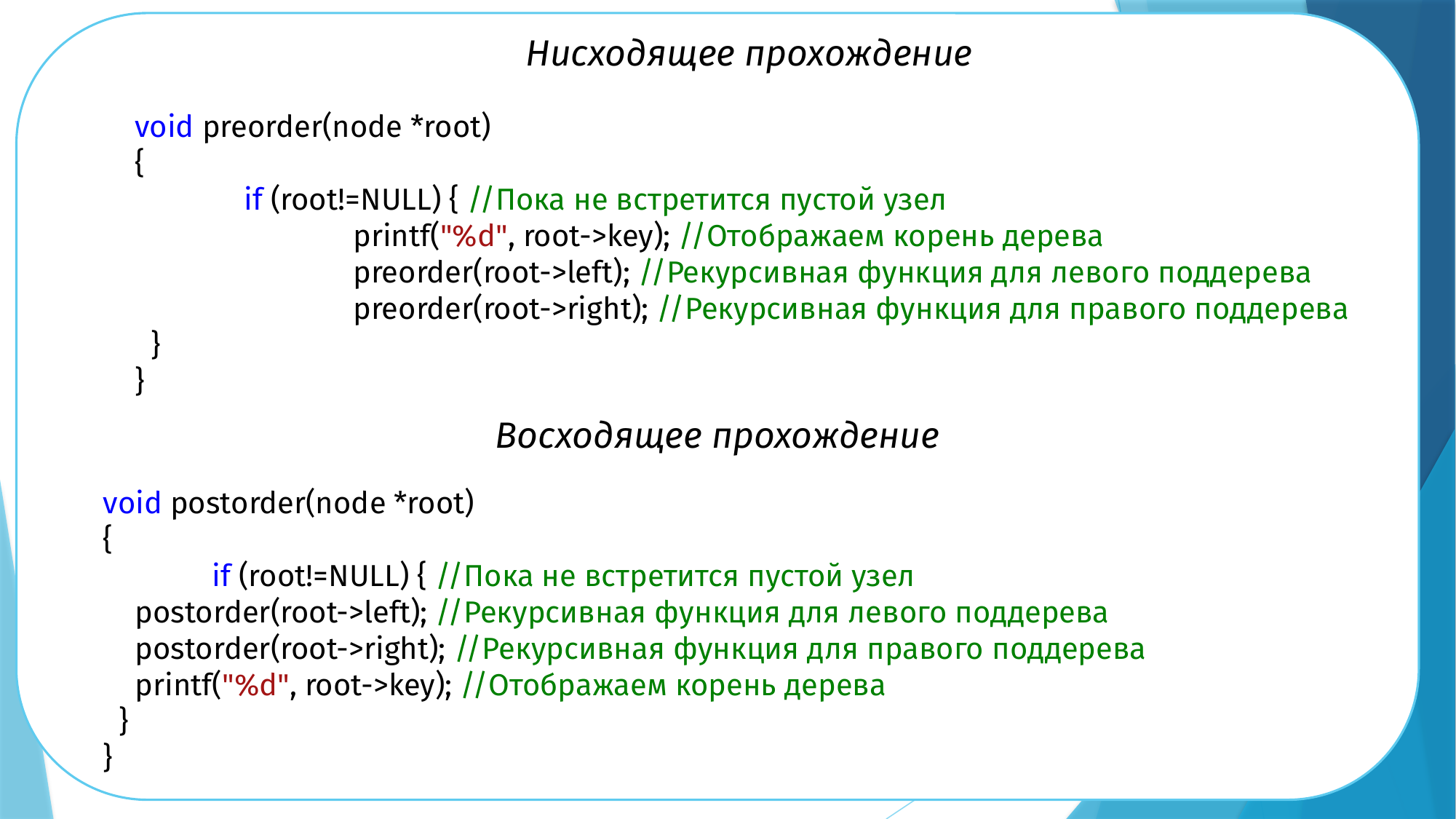

Нисходящее прохождение
void preorder(node *root)
{
	if (root!=NULL) { //Пока не встретится пустой узел
		printf("%d", root->key); //Отображаем корень дерева
		preorder(root->left); //Рекурсивная функция для левого поддерева
		preorder(root->right); //Рекурсивная функция для правого поддерева
  }
}
Восходящее прохождение
void postorder(node *root)
{
	if (root!=NULL) { //Пока не встретится пустой узел
    postorder(root->left); //Рекурсивная функция для левого поддерева
    postorder(root->right); //Рекурсивная функция для правого поддерева
    printf("%d", root->key); //Отображаем корень дерева
  }
}